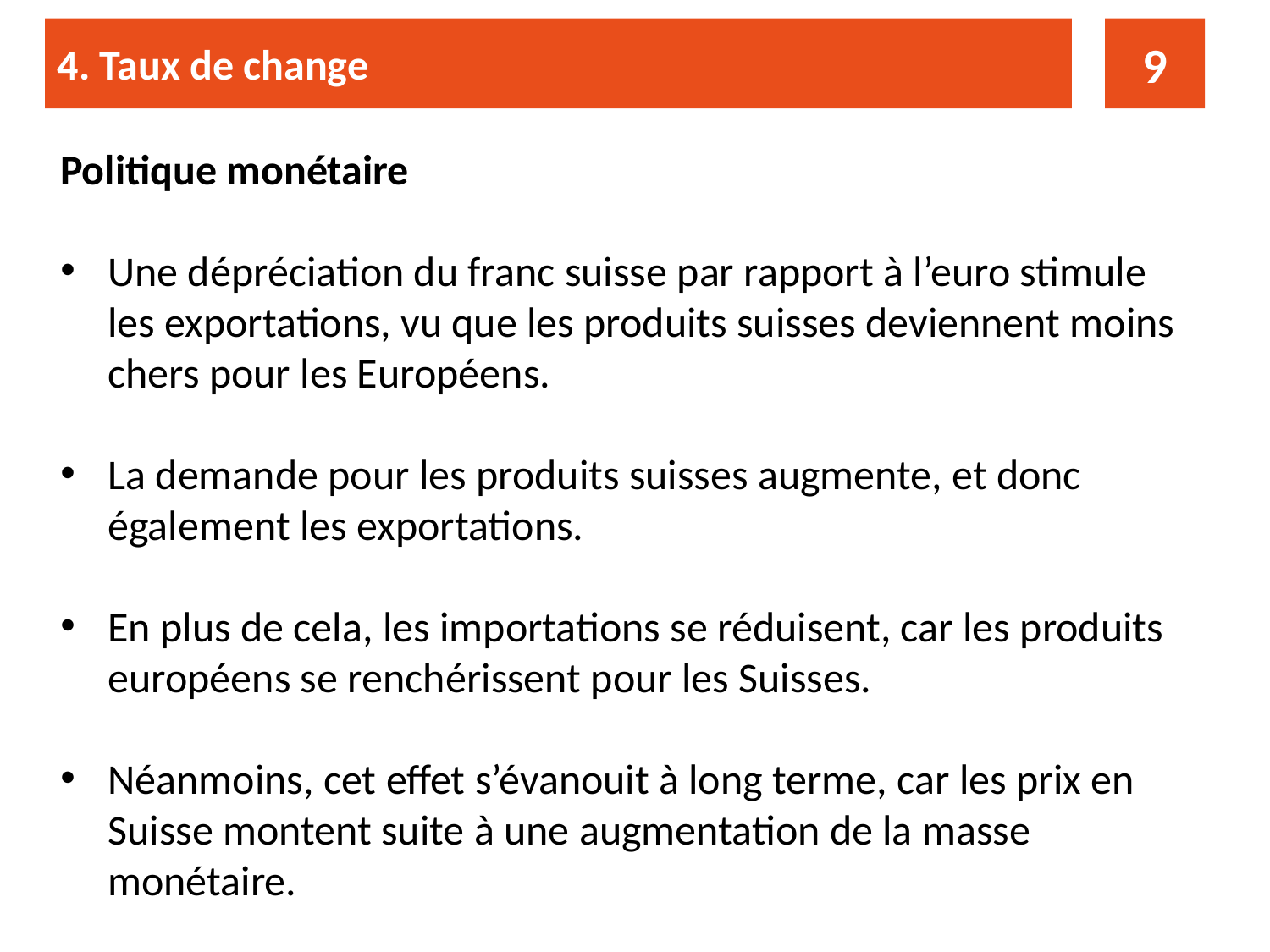

4. Taux de change
9
Politique monétaire

Une dépréciation du franc suisse par rapport à l’euro stimule les exportations, vu que les produits suisses deviennent moins chers pour les Européens.

La demande pour les produits suisses augmente, et donc également les exportations.

En plus de cela, les importations se réduisent, car les produits européens se renchérissent pour les Suisses.

Néanmoins, cet effet s’évanouit à long terme, car les prix en Suisse montent suite à une augmentation de la masse monétaire.